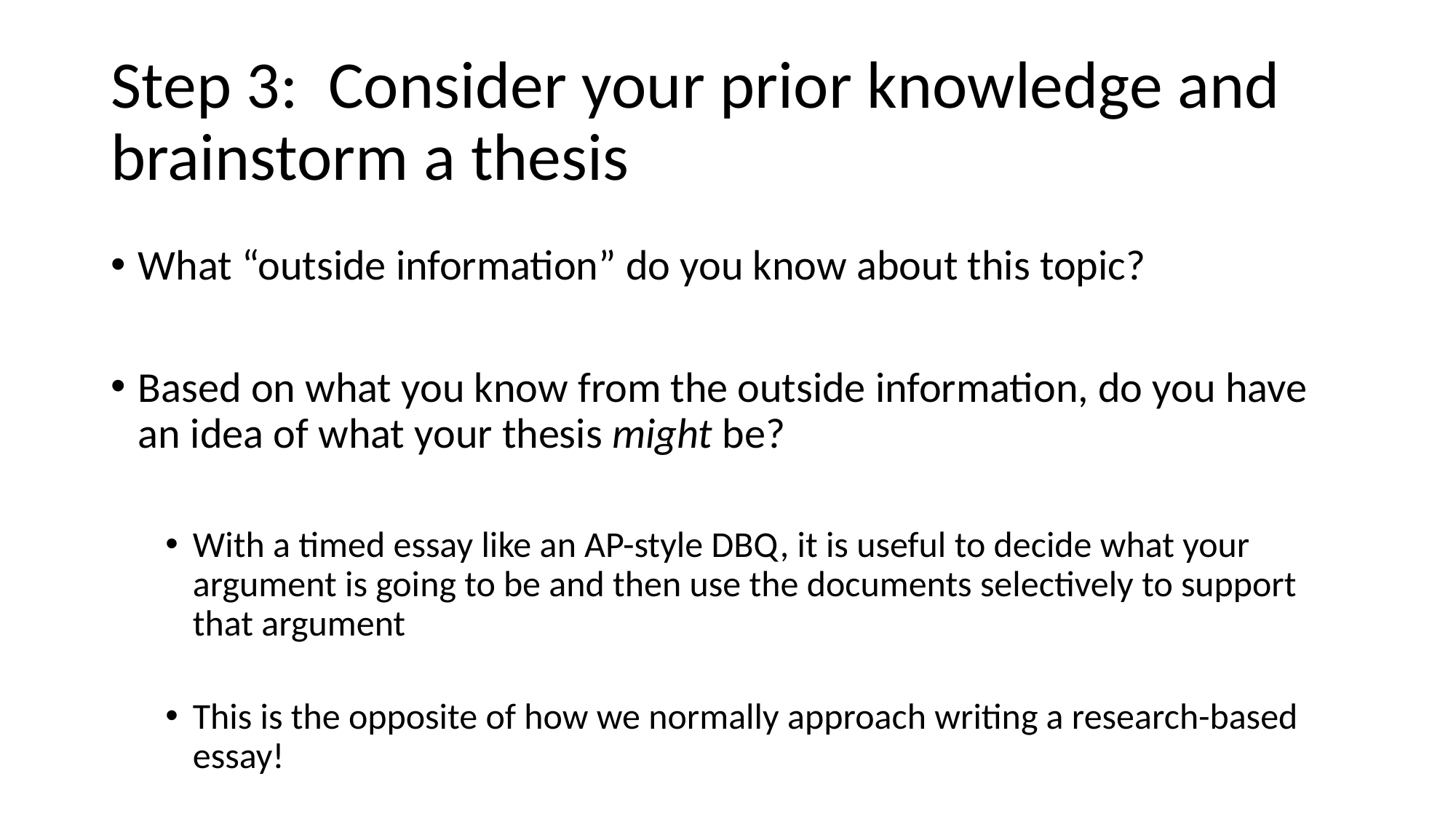

# Step 3:  Consider your prior knowledge and brainstorm a thesis
What “outside information” do you know about this topic?

Based on what you know from the outside information, do you have an idea of what your thesis might be?

With a timed essay like an AP-style DBQ, it is useful to decide what your argument is going to be and then use the documents selectively to support that argument

This is the opposite of how we normally approach writing a research-based essay!